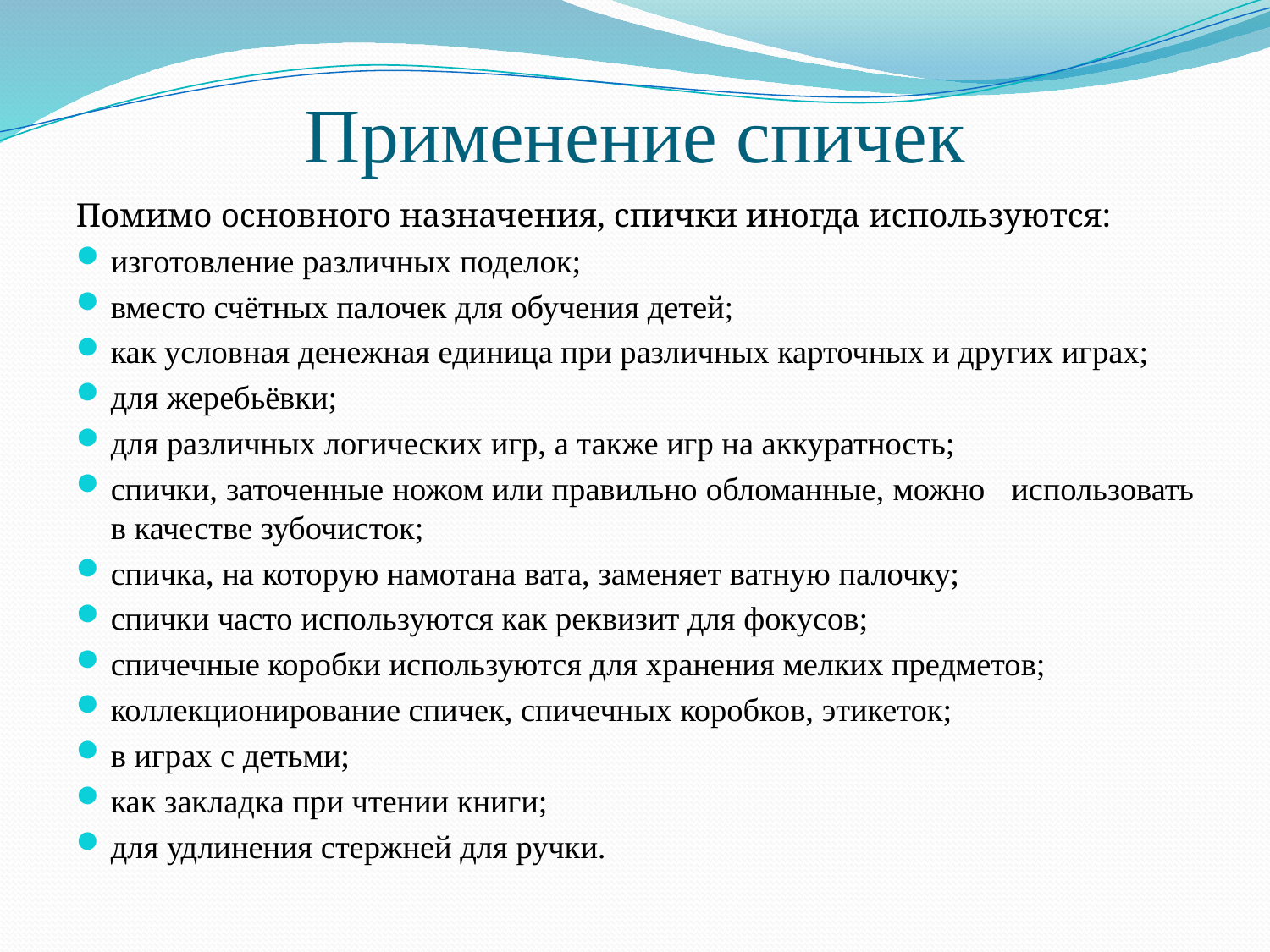

# Применение спичек
Помимо основного назначения, спички иногда используются:
изготовление различных поделок;
вместо счётных палочек для обучения детей;
как условная денежная единица при различных карточных и других играх;
для жеребьёвки;
для различных логических игр, а также игр на аккуратность;
спички, заточенные ножом или правильно обломанные, можно   использовать в качестве зубочисток;
спичка, на которую намотана вата, заменяет ватную палочку;
спички часто используются как реквизит для фокусов;
спичечные коробки используются для хранения мелких предметов;
коллекционирование спичек, спичечных коробков, этикеток;
в играх с детьми;
как закладка при чтении книги;
для удлинения стержней для ручки.